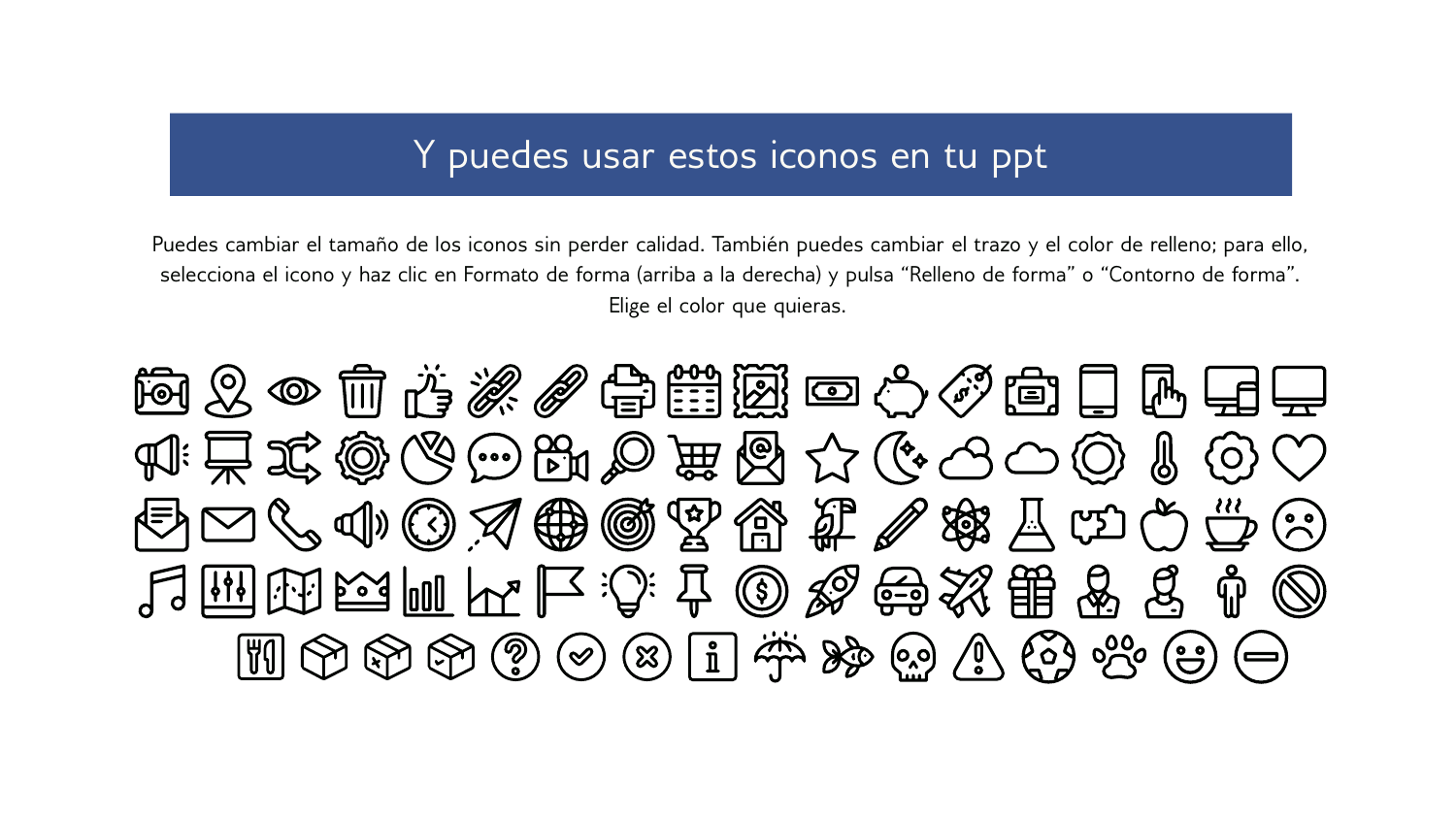

Y puedes usar estos iconos en tu ppt
Puedes cambiar el tamaño de los iconos sin perder calidad. También puedes cambiar el trazo y el color de relleno; para ello, selecciona el icono y haz clic en Formato de forma (arriba a la derecha) y pulsa “Relleno de forma” o “Contorno de forma”. Elige el color que quieras.